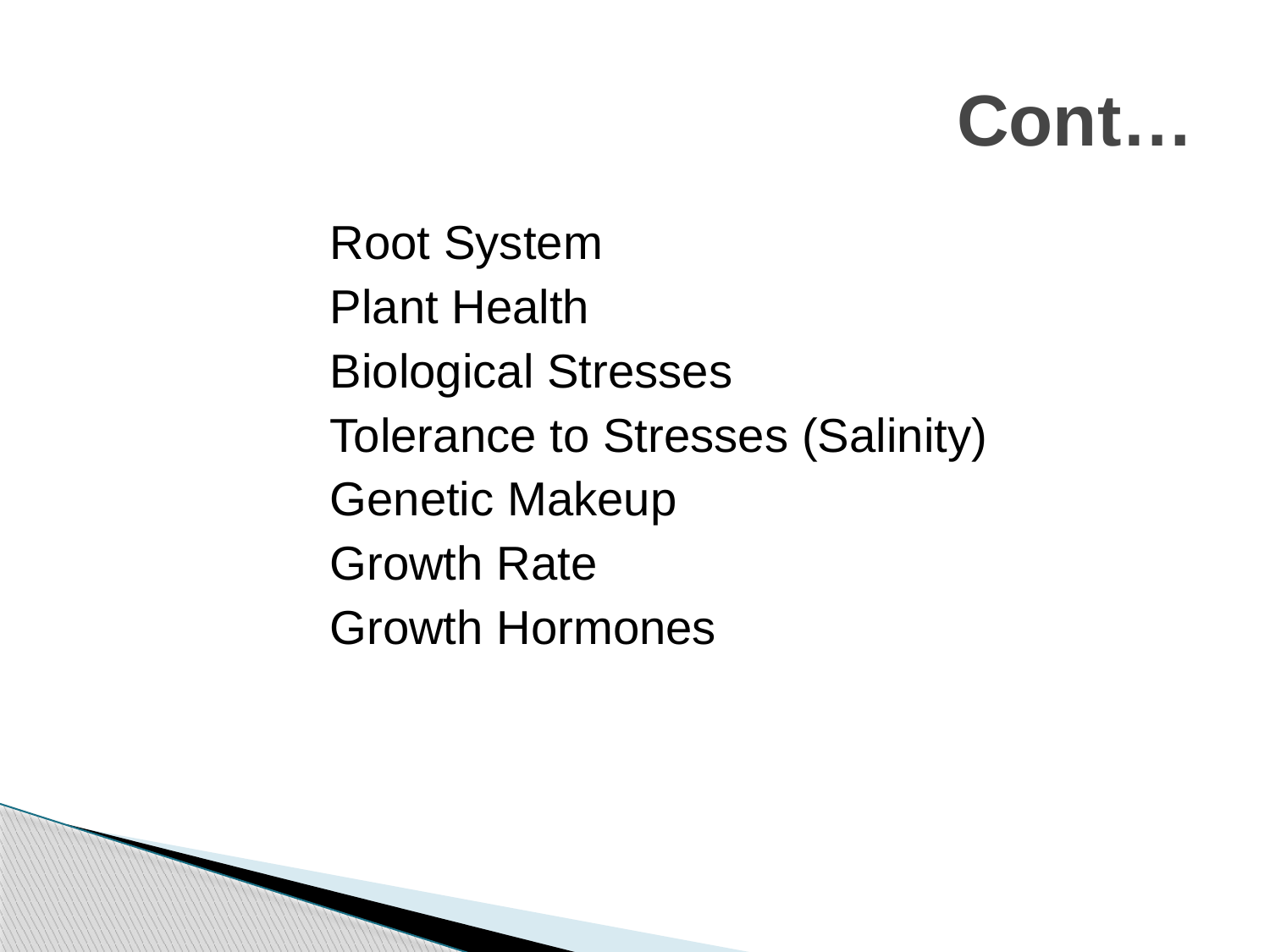

# Cont…
		Root System
		Plant Health
		Biological Stresses
		Tolerance to Stresses (Salinity)
		Genetic Makeup
		Growth Rate
		Growth Hormones